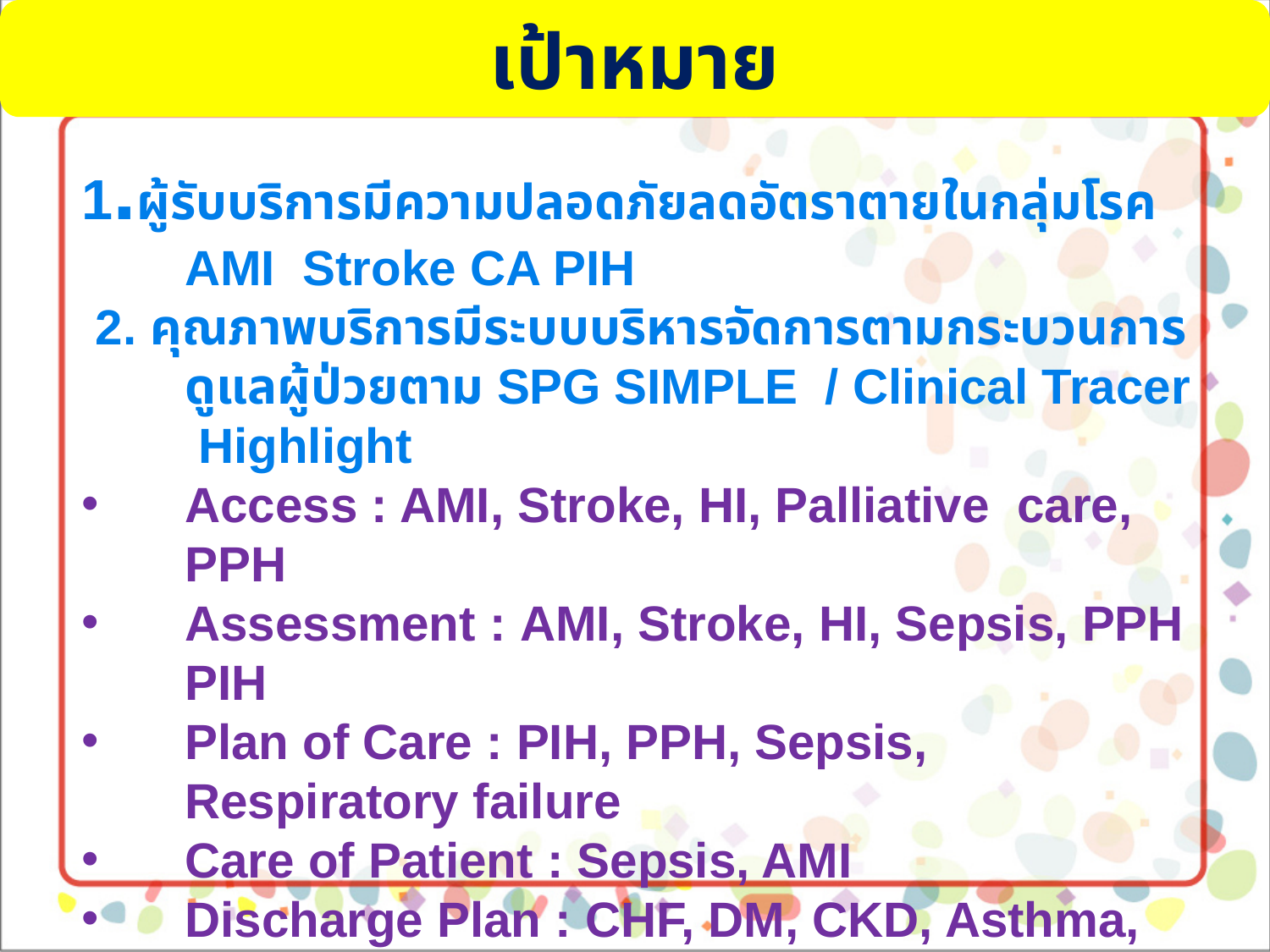

เป้าหมาย
1.ผู้รับบริการมีความปลอดภัยลดอัตราตายในกลุ่มโรค AMI  Stroke CA PIH
 2. คุณภาพบริการมีระบบบริหารจัดการตามกระบวนการดูแลผู้ป่วยตาม SPG SIMPLE  / Clinical Tracer  Highlight
Access : AMI, Stroke, HI, Palliative  care, PPH
Assessment : AMI, Stroke, HI, Sepsis, PPH  PIH
Plan of Care : PIH, PPH, Sepsis, Respiratory failure
Care of Patient : Sepsis, AMI
Discharge Plan : CHF, DM, CKD, Asthma, COPD
Continuity of Care : DM, COPD, CKD, CA, Stroke
3.   ความพึงพอใจ   Holistic care / Humanize